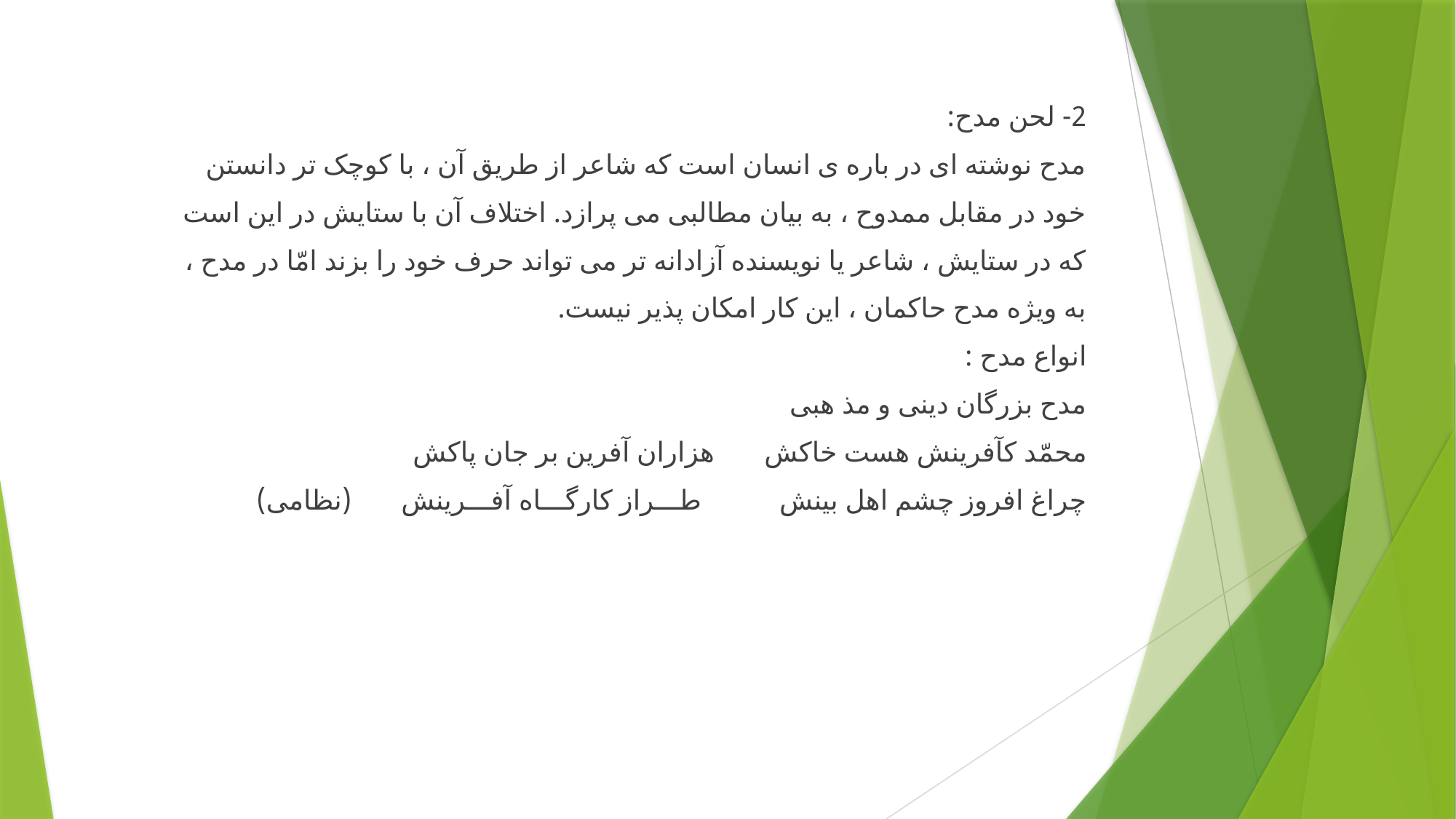

2- لحن مدح:
مدح نوشته ای در باره ی انسان است که شاعر از طریق آن ، با کوچک تر دانستن
خود در مقابل ممدوح ، به بیان مطالبی می پرازد. اختلاف آن با ستایش در این است
که در ستایش ، شاعر یا نویسنده آزادانه تر می تواند حرف خود را بزند امّا در مدح ،
به ویژه مدح حاکمان ، این کار امکان پذیر نیست.
انواع مدح :
مدح بزرگان دینی و مذ هبی
محمّد کآفرینش هست خاکش       هزاران آفرین بر جان پاکش
چراغ افروز چشم اهل بینش           طـــراز کارگـــاه آفـــرینش       (نظامی)